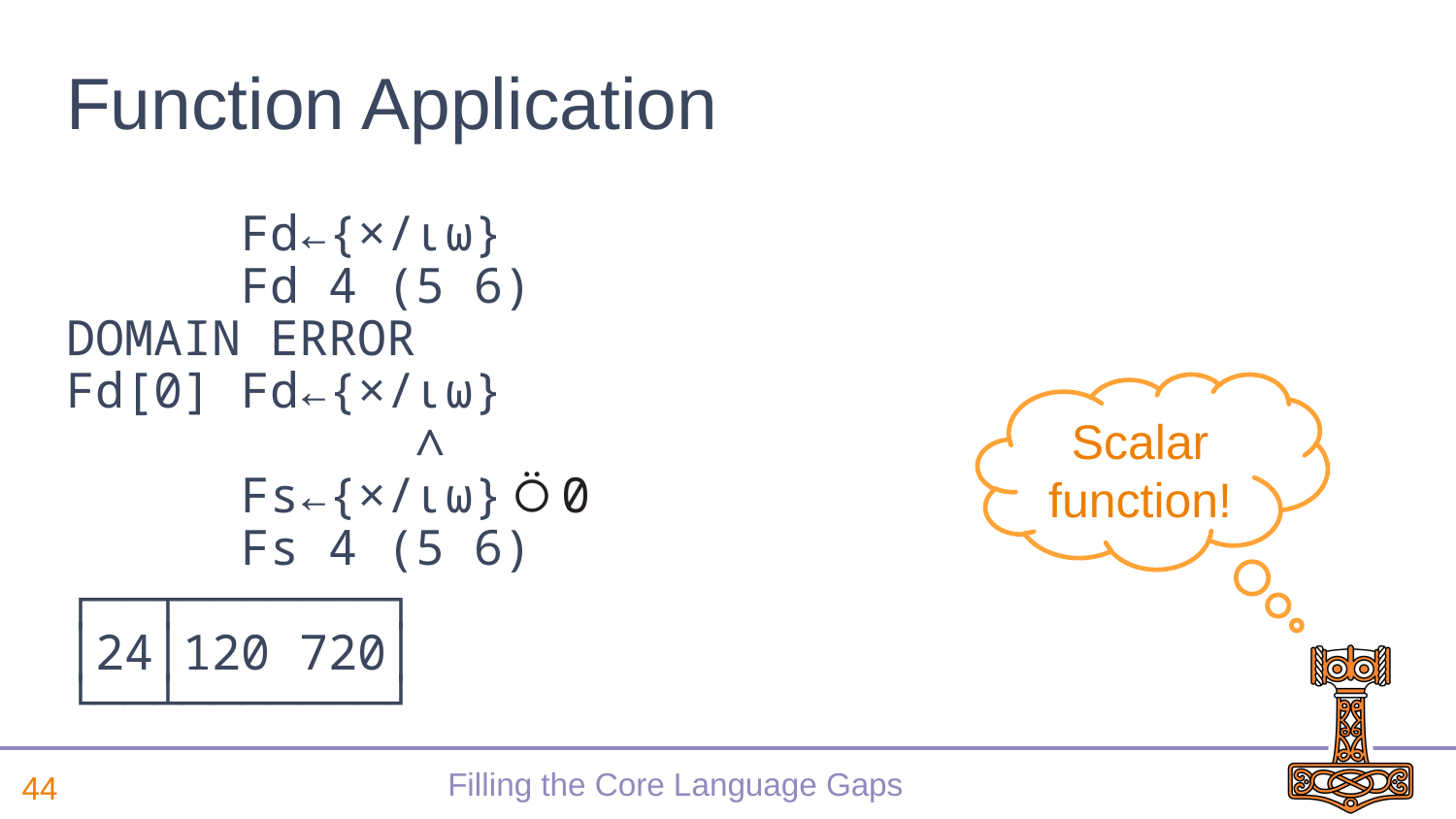

# Function Application
      Fd←{×/⍳⍵}
      Fd 4 (5 6)
DOMAIN ERROR
Fd[0] Fd←{×/⍳⍵}
            ∧
      Fs←{×/⍳⍵}⍥0
      Fs 4 (5 6)
┌──┬───────┐
│24│120 720│
└──┴───────┘

Scalar function!